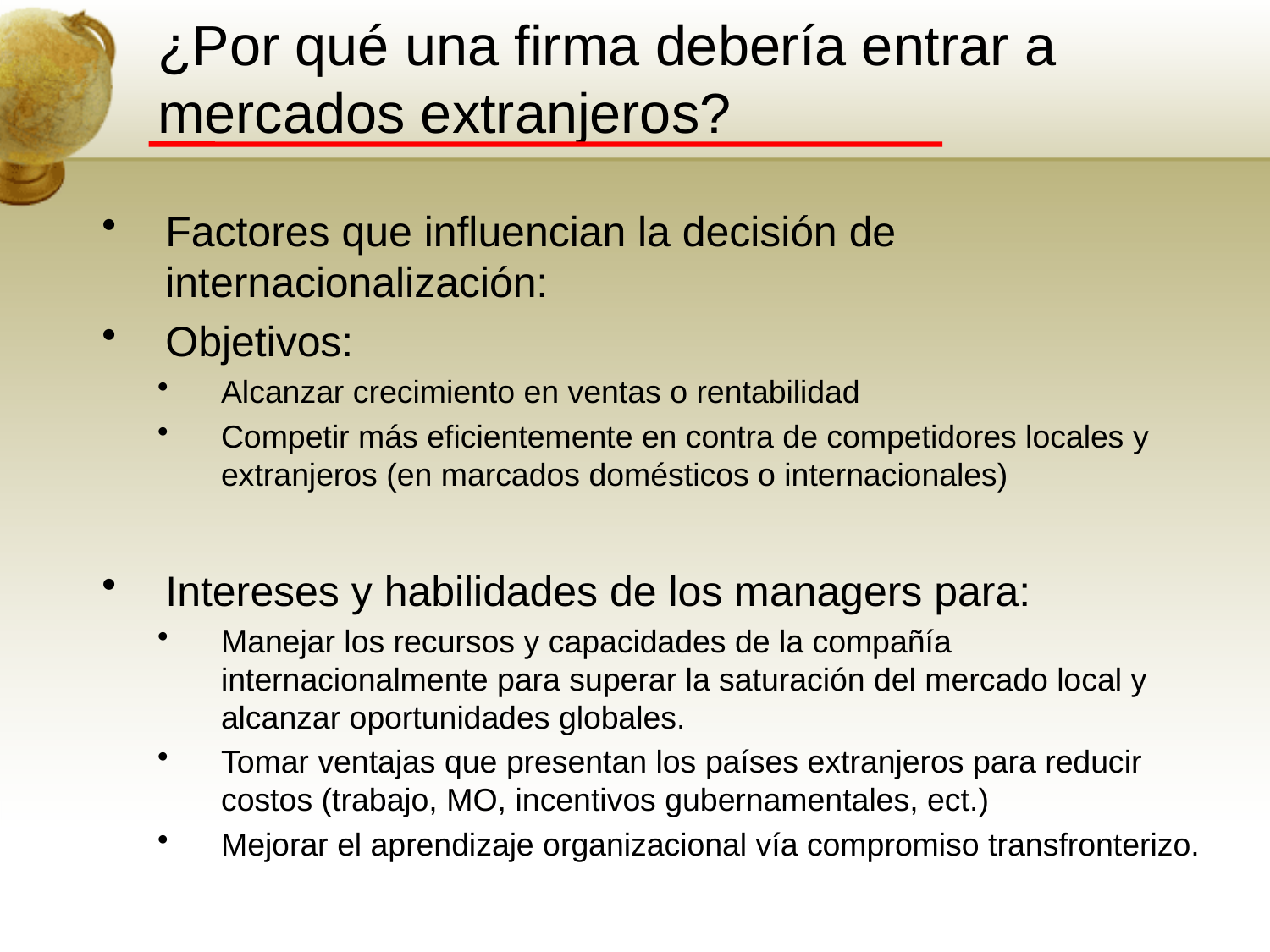

# ¿Por qué una firma debería entrar a mercados extranjeros?

Factores que influencian la decisión de internacionalización:
Objetivos:
Alcanzar crecimiento en ventas o rentabilidad
Competir más eficientemente en contra de competidores locales y extranjeros (en marcados domésticos o internacionales)

Intereses y habilidades de los managers para:
Manejar los recursos y capacidades de la compañía internacionalmente para superar la saturación del mercado local y alcanzar oportunidades globales.
Tomar ventajas que presentan los países extranjeros para reducir costos (trabajo, MO, incentivos gubernamentales, ect.)
Mejorar el aprendizaje organizacional vía compromiso transfronterizo.